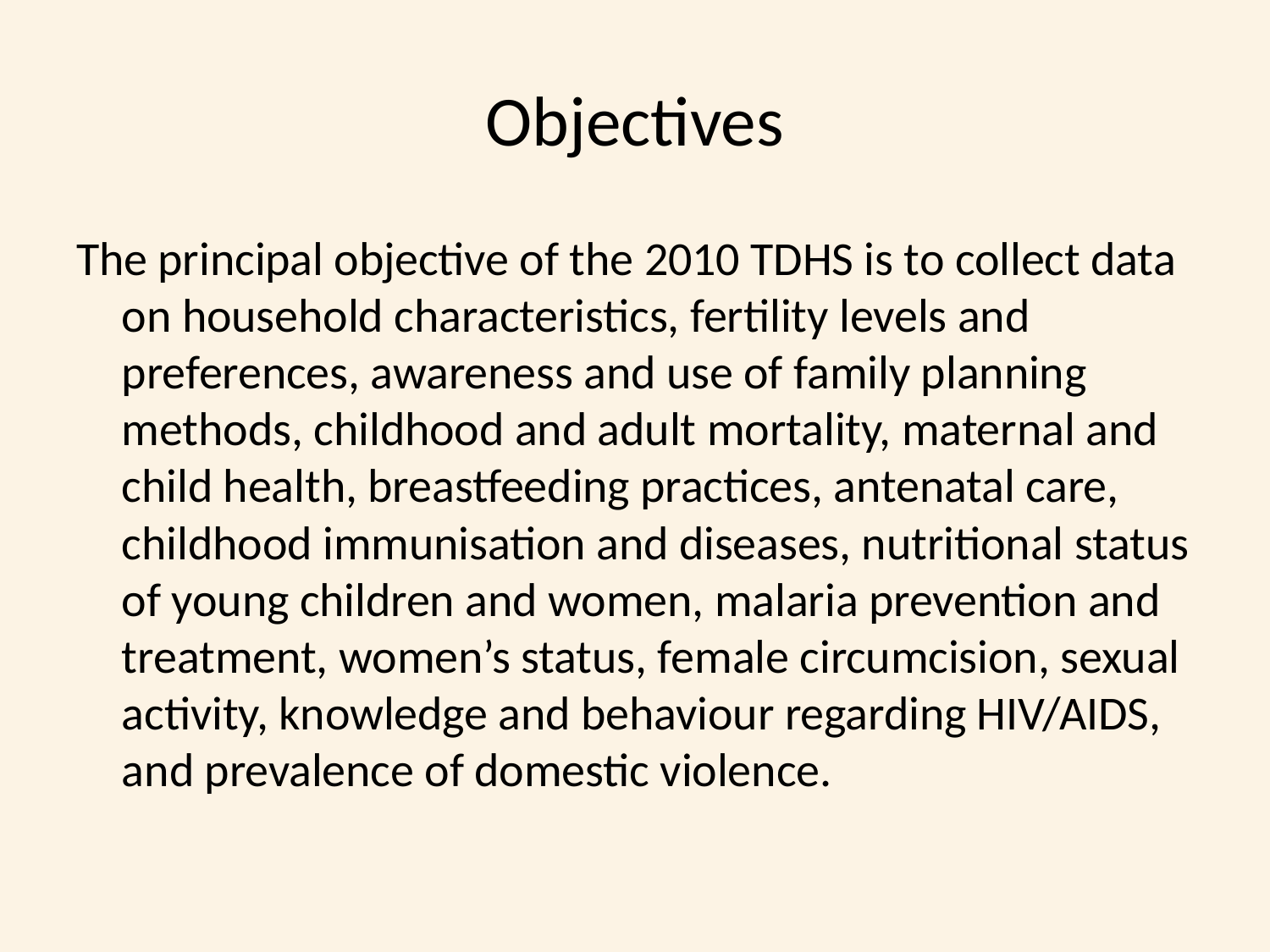

# Objectives
The principal objective of the 2010 TDHS is to collect data on household characteristics, fertility levels and preferences, awareness and use of family planning methods, childhood and adult mortality, maternal and child health, breastfeeding practices, antenatal care, childhood immunisation and diseases, nutritional status of young children and women, malaria prevention and treatment, women’s status, female circumcision, sexual activity, knowledge and behaviour regarding HIV/AIDS, and prevalence of domestic violence.